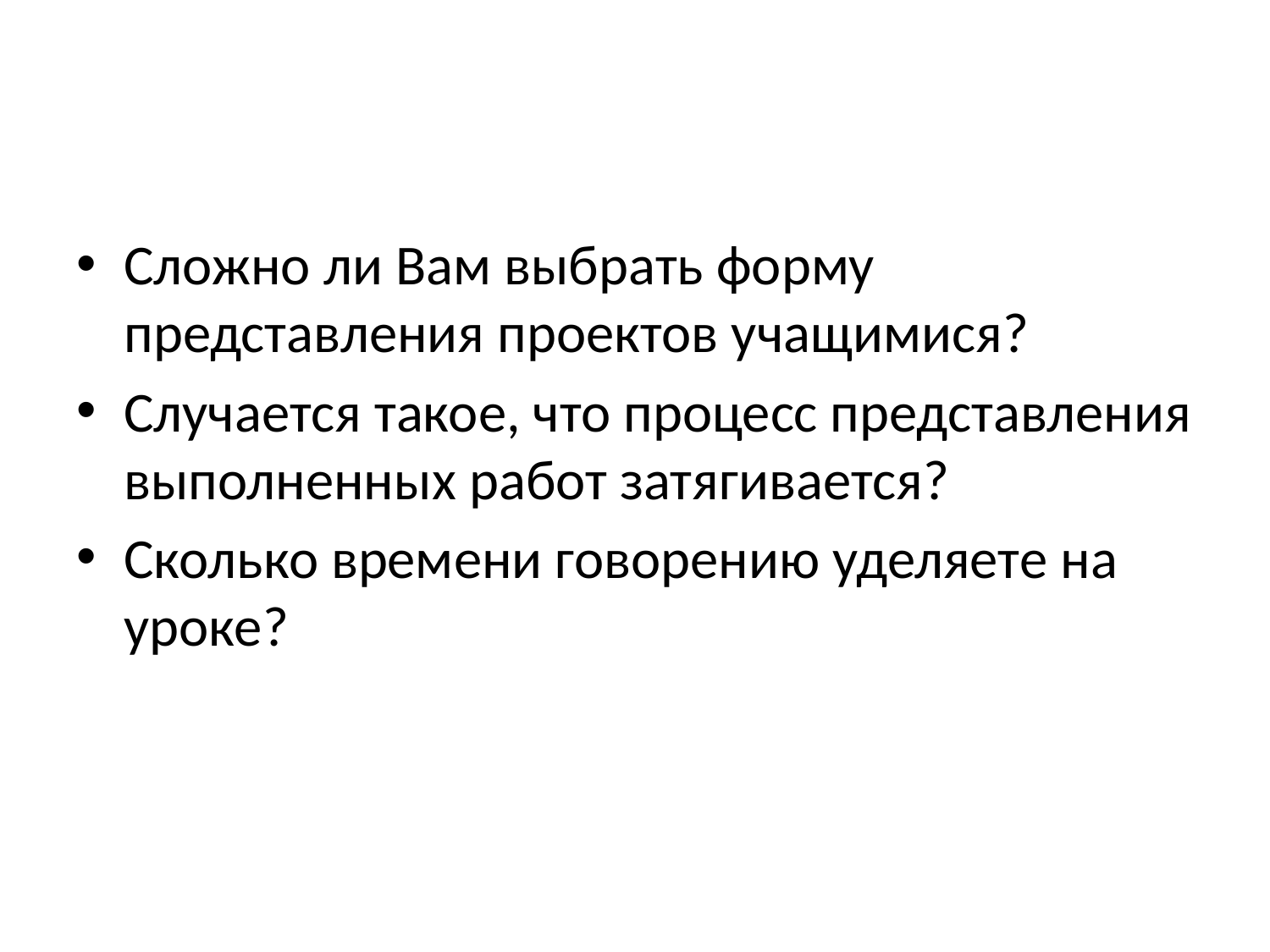

#
Сложно ли Вам выбрать форму представления проектов учащимися?
Случается такое, что процесс представления выполненных работ затягивается?
Сколько времени говорению уделяете на уроке?